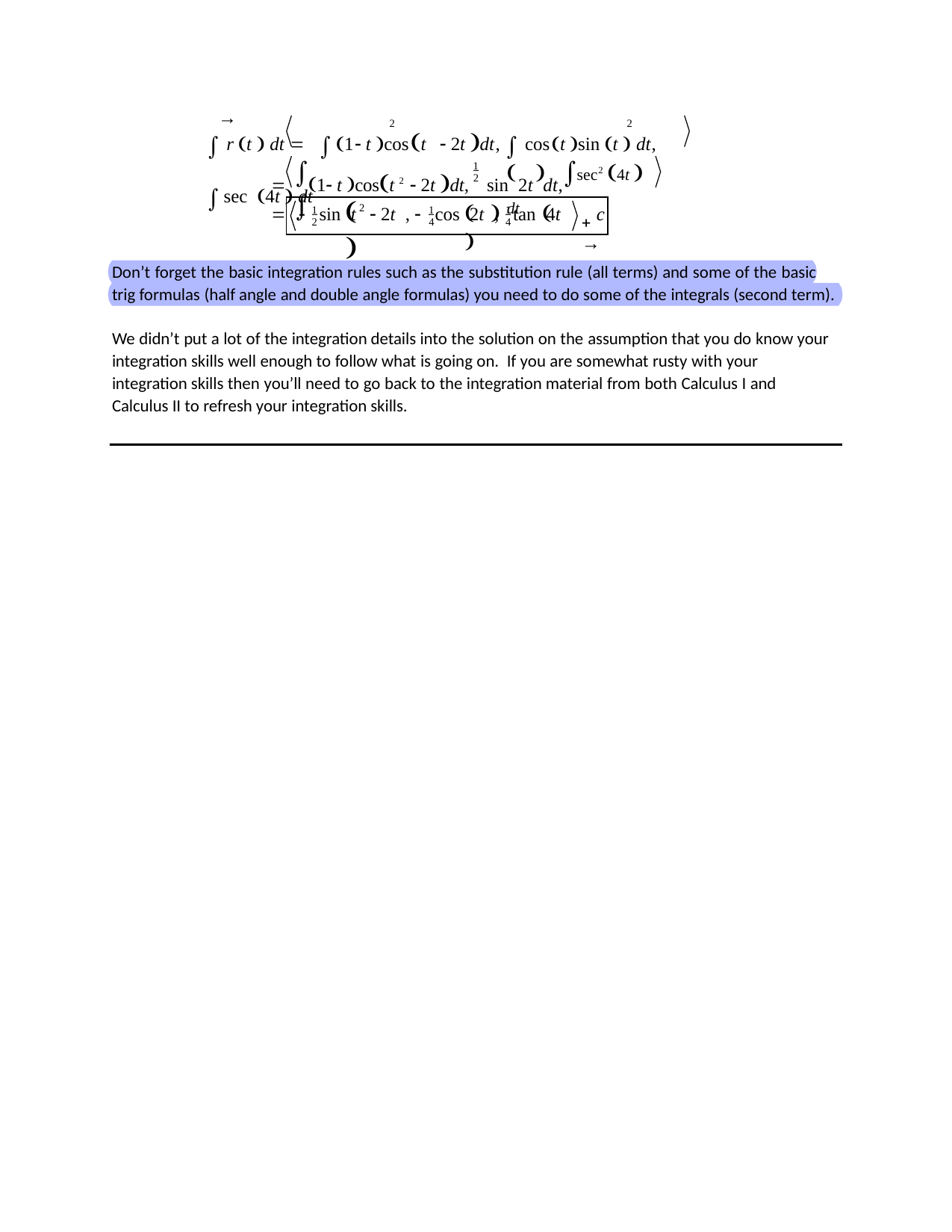

→
∫ r (t ) dt =   ∫(1− t )cos(t   − 2t )dt, ∫ cos(t )sin (t ) dt, ∫sec  (4t ) dt
2	2

=	(1− t )cos(t 2 − 2t )dt,	sin 2t dt,
(	)	sec2 (4t ) dt
∫	∫
∫

1
2
+ →
(	)
(	)	(	)

2
=	−   sin  t   − 2t  , −   cos  2t  ,   tan  4t	c
1
1
1
2
4
4
Don’t forget the basic integration rules such as the substitution rule (all terms) and some of the basic  trig formulas (half angle and double angle formulas) you need to do some of the integrals (second term).

We didn’t put a lot of the integration details into the solution on the assumption that you do know your  integration skills well enough to follow what is going on. If you are somewhat rusty with your  integration skills then you’ll need to go back to the integration material from both Calculus I and  Calculus II to refresh your integration skills.